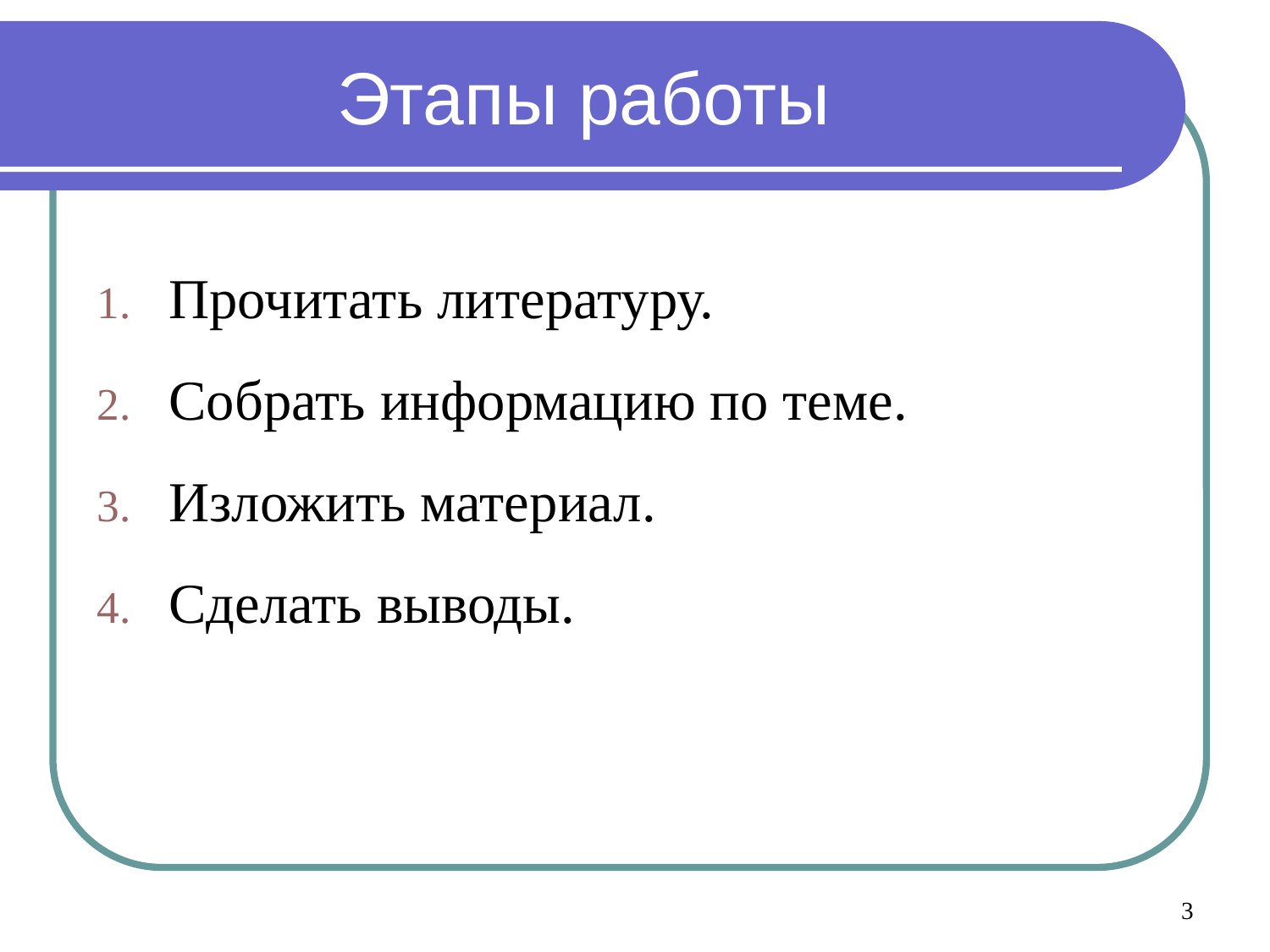

# Этапы работы
Прочитать литературу.
Собрать информацию по теме.
Изложить материал.
Сделать выводы.

3